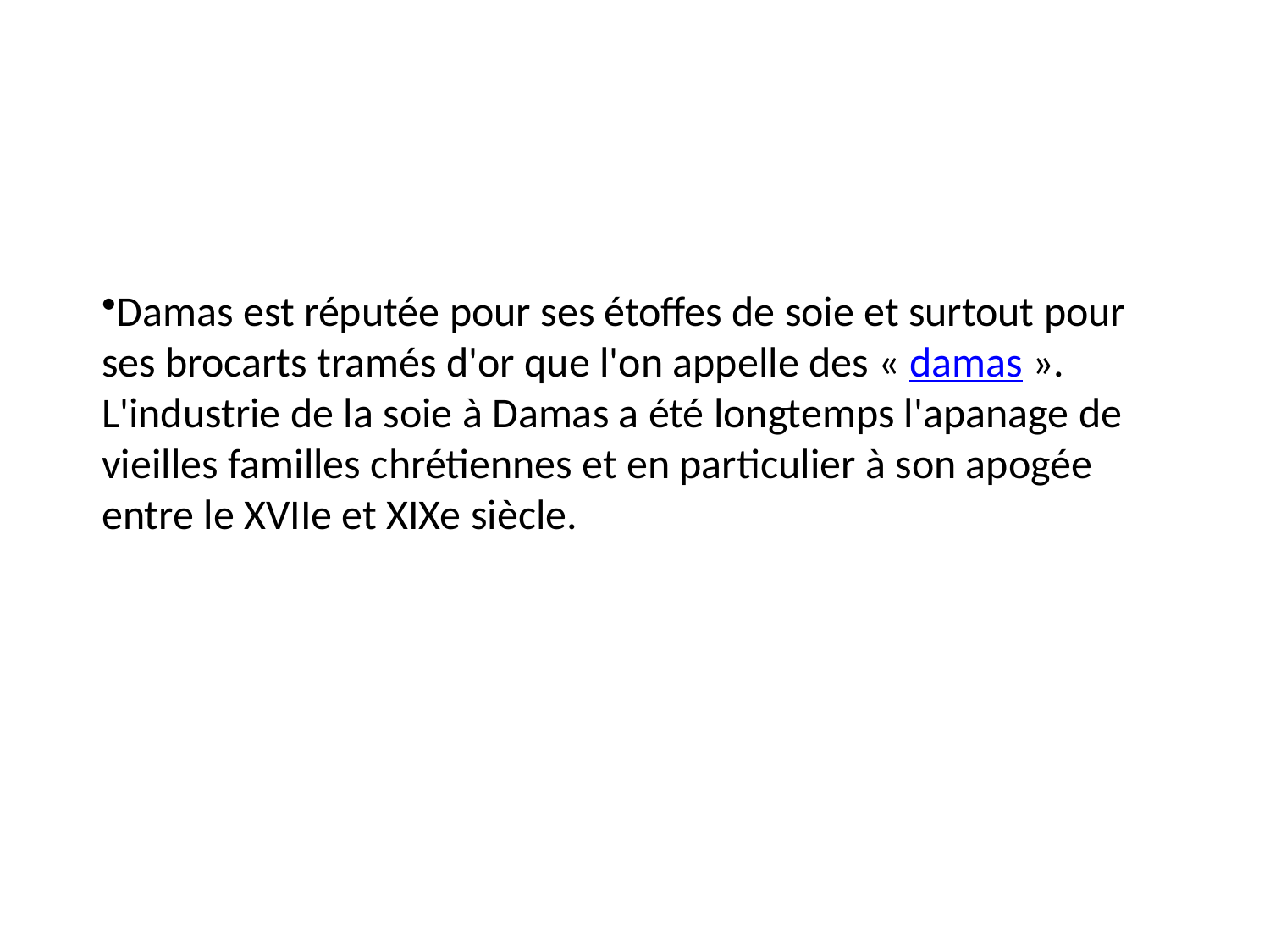

Damas est réputée pour ses étoffes de soie et surtout pour ses brocarts tramés d'or que l'on appelle des « damas ». L'industrie de la soie à Damas a été longtemps l'apanage de vieilles familles chrétiennes et en particulier à son apogée entre le XVIIe et XIXe siècle.